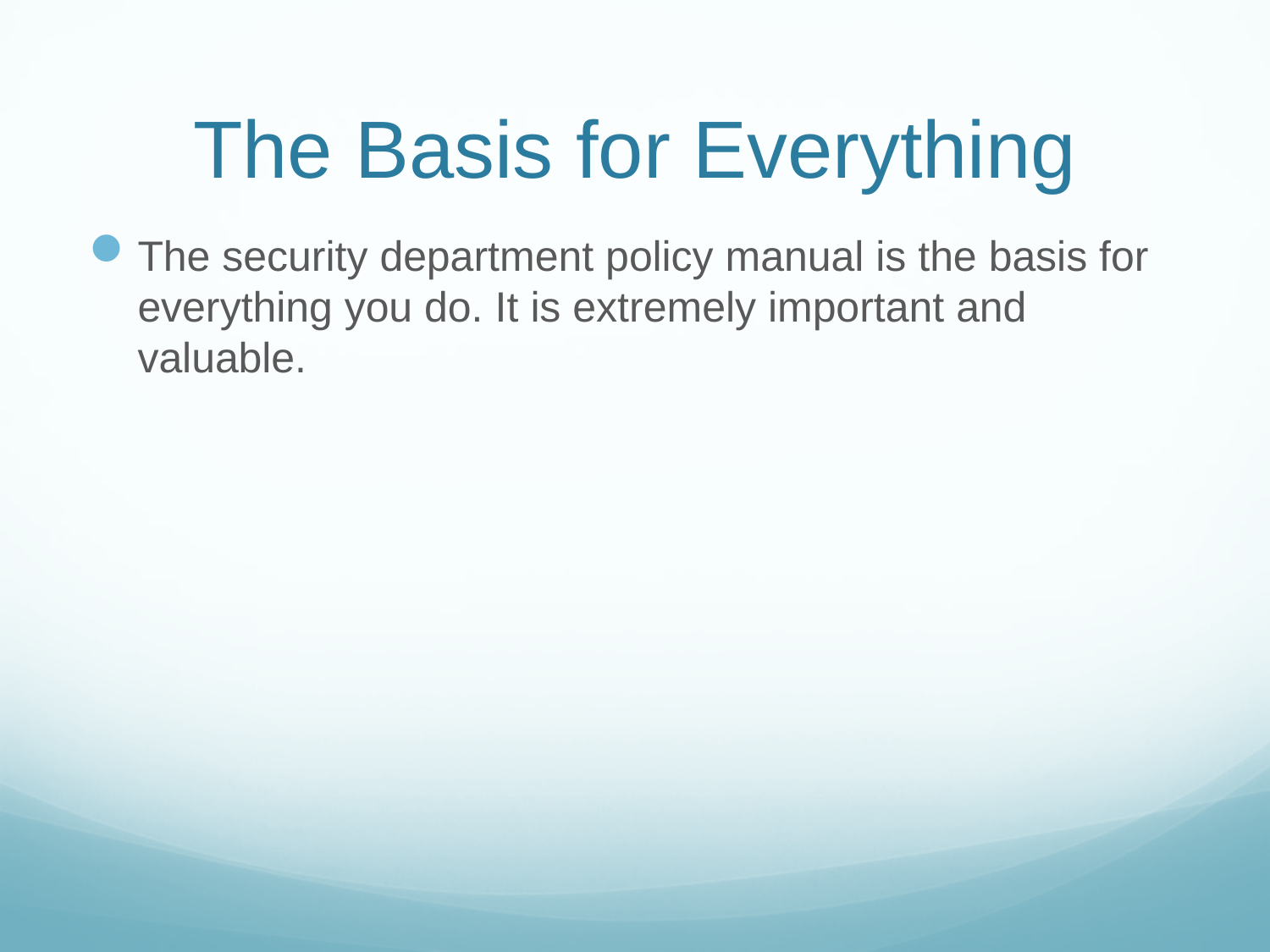

# The Basis for Everything
The security department policy manual is the basis for everything you do. It is extremely important and valuable.